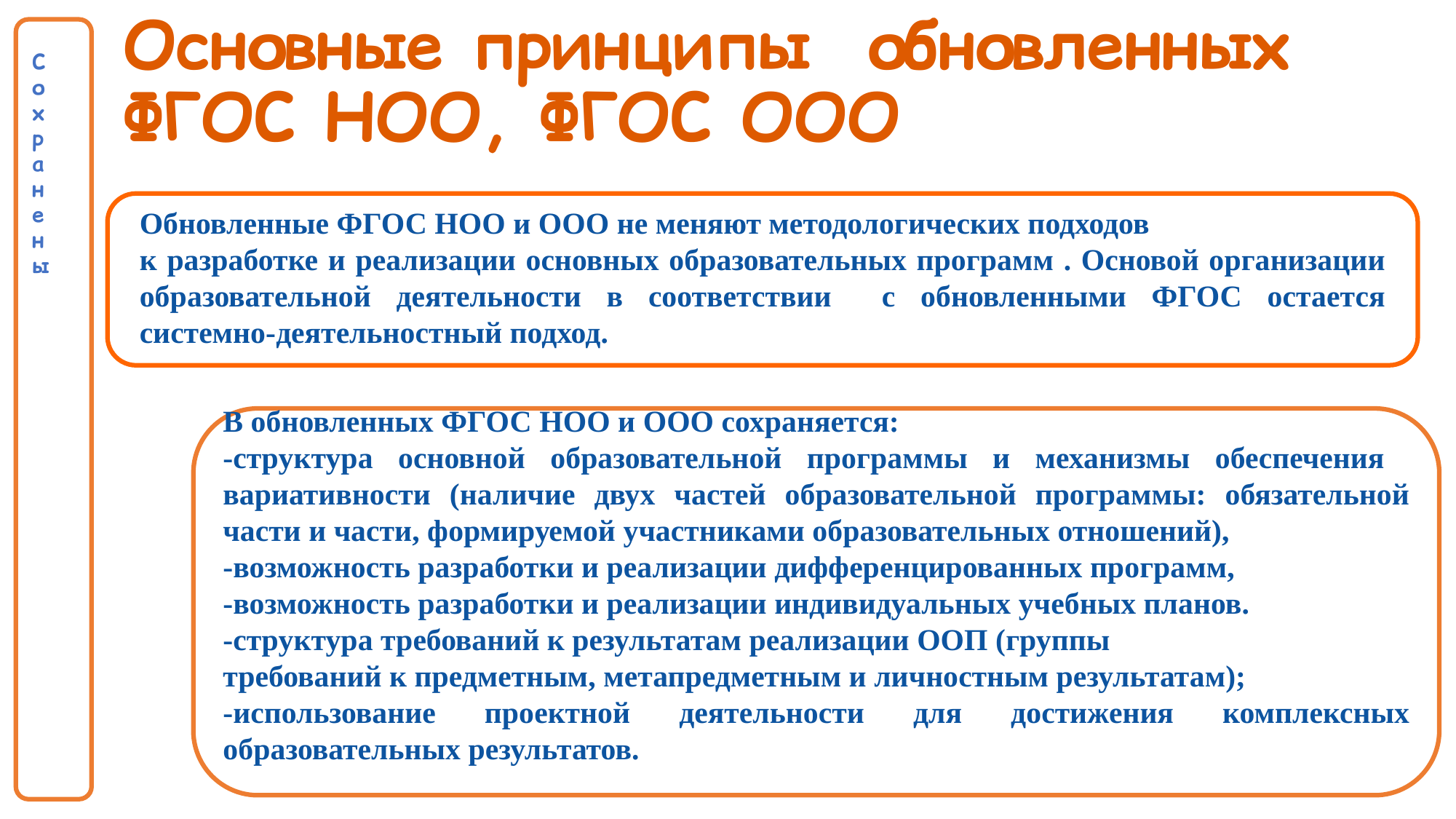

Основные принципы  обновленных ФГОС НОО, ФГОС ООО
Сохранены

 образовательный
Обновленные ФГОС НОО и ООО не меняют методологических подходов
к разработке и реализации основных образовательных программ . Основой организации образовательной деятельности в соответствии  с обновленными ФГОС остается системно-деятельностный подход.
В обновленных ФГОС НОО и ООО сохраняется:
-структура основной образовательной программы и механизмы обеспечения  вариативности (наличие двух частей образовательной программы: обязательной части и части, формируемой участниками образовательных отношений),
-возможность разработки и реализации дифференцированных программ,
-возможность разработки и реализации индивидуальных учебных планов.
-структура требований к результатам реализации ООП (группы
требований к предметным, метапредметным и личностным результатам);
-использование проектной деятельности для достижения комплексных образовательных результатов.